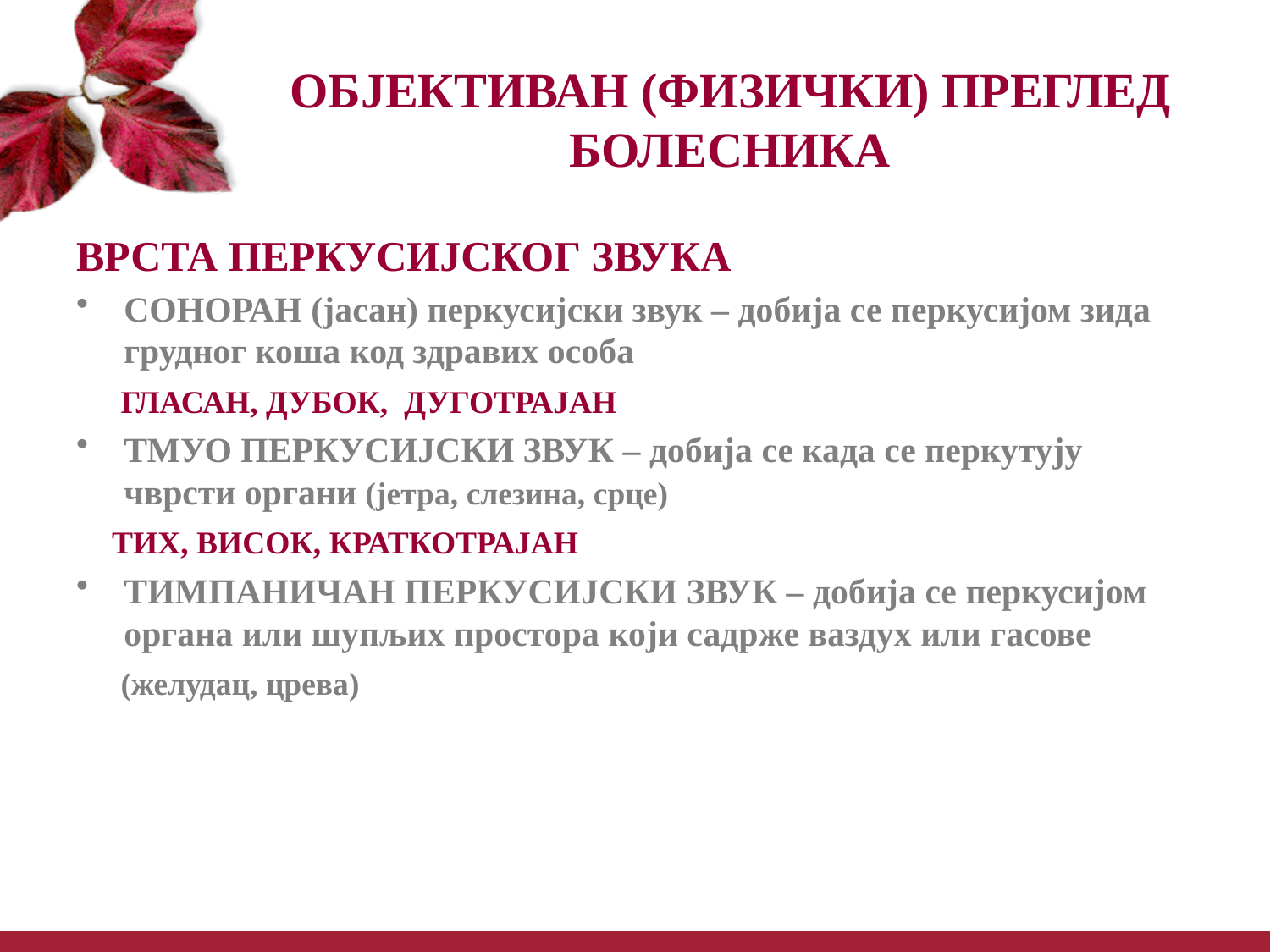

# ОБЈЕКТИВАН (ФИЗИЧКИ) ПРЕГЛЕД БОЛЕСНИКА
ВРСТА ПЕРКУСИЈСКОГ ЗВУКА
СОНОРАН (јасан) перкусијски звук – добија се перкусијом зида грудног коша код здравих особа
     ГЛАСАН, ДУБОК,  ДУГОТРАЈАН
ТМУО ПЕРКУСИЈСКИ ЗВУК – добија се када се перкутују чврсти органи (јетра, слезина, срце)
    ТИХ, ВИСОК, КРАТКОТРАЈАН
ТИМПАНИЧАН ПЕРКУСИЈСКИ ЗВУК – добија се перкусијом органа или шупљих простора који садрже ваздух или гасове
     (желудац, црева)